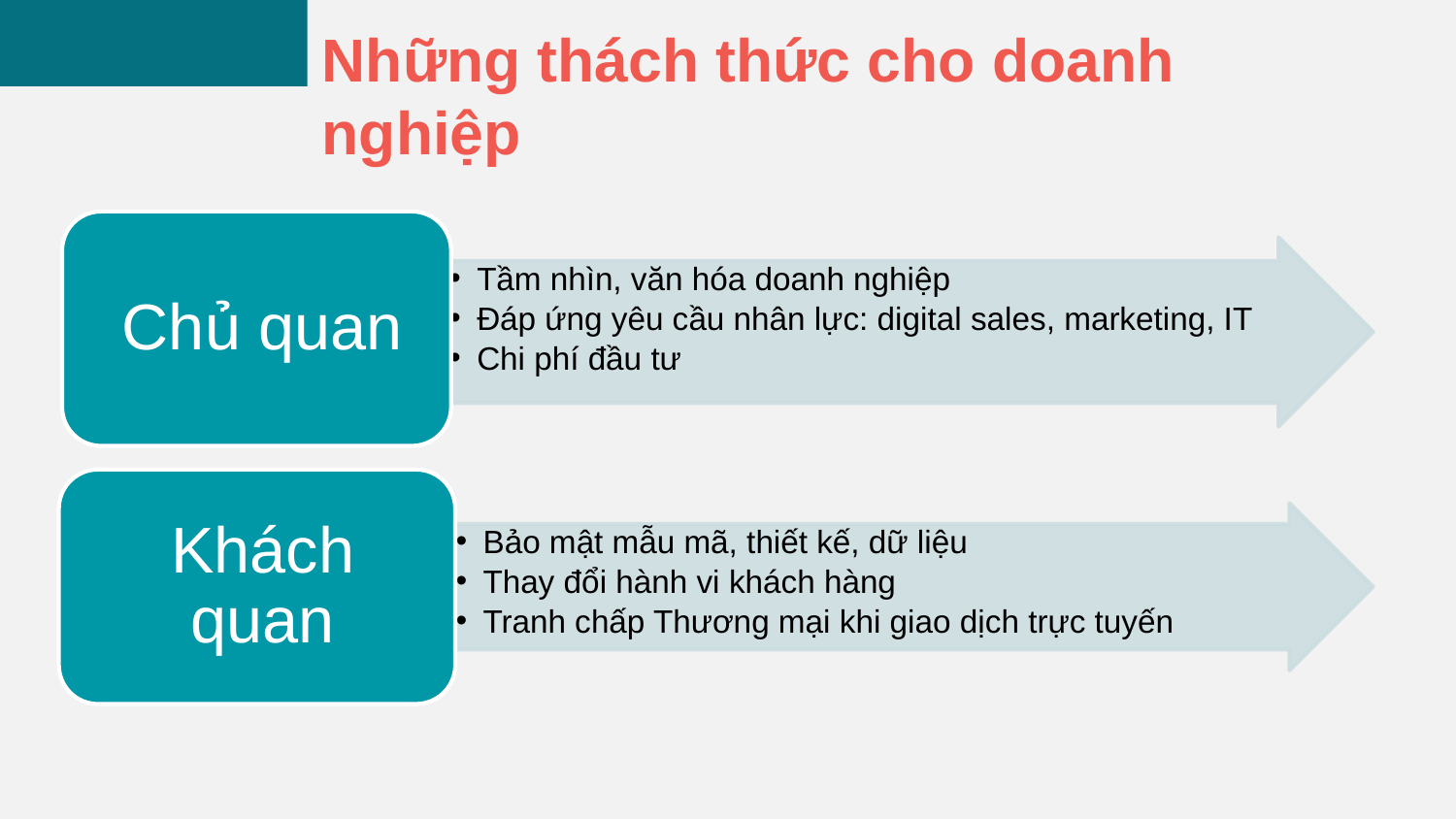

# Những thách thức cho doanh nghiệp
Tầm nhìn, văn hóa doanh nghiệp
Đáp ứng yêu cầu nhân lực: digital sales, marketing, IT
Chi phí đầu tư
Chủ quan
Bảo mật mẫu mã, thiết kế, dữ liệu
Thay đổi hành vi khách hàng
Tranh chấp Thương mại khi giao dịch trực tuyến
Khách quan